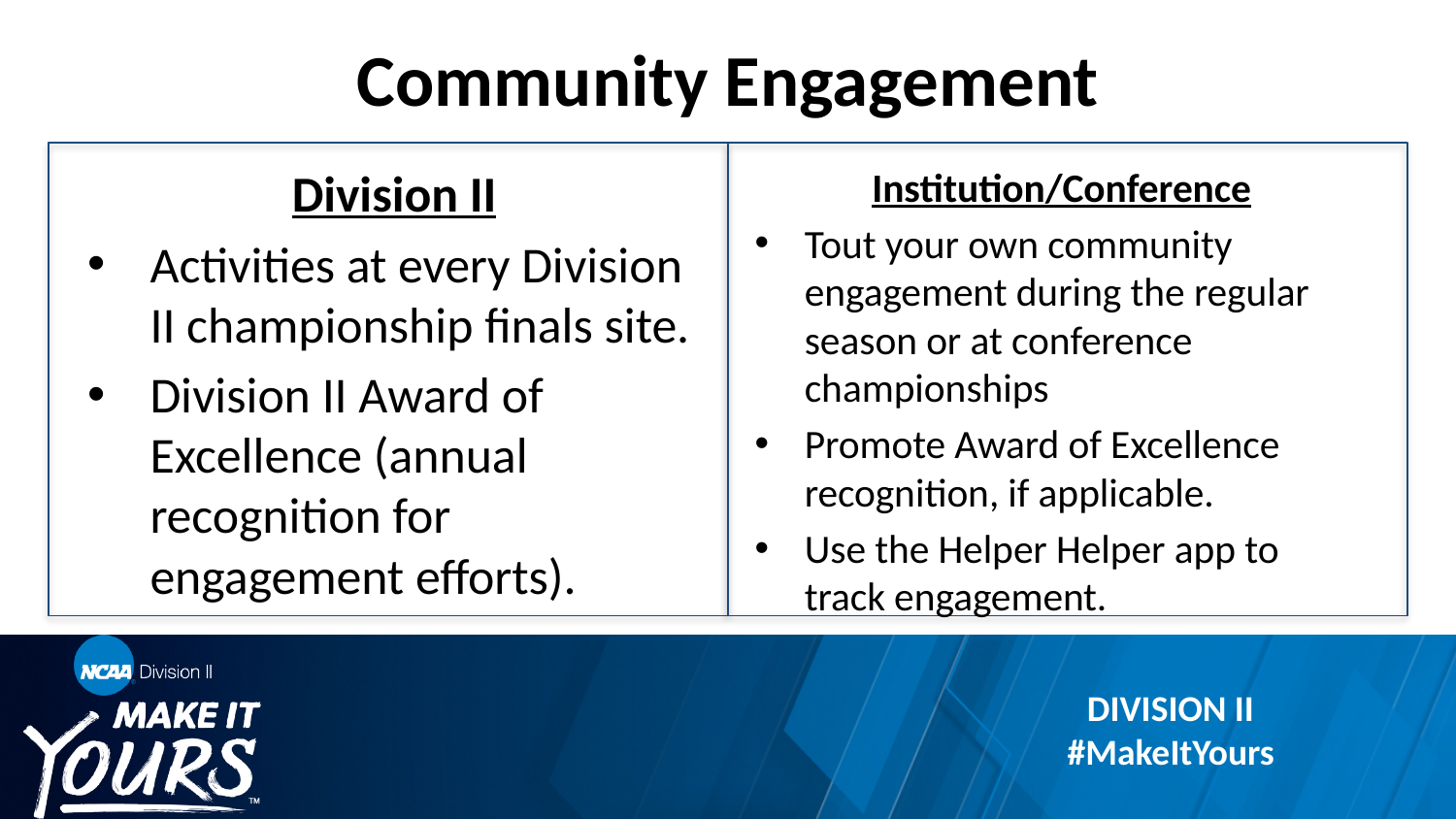

# Community Engagement
Division II
Activities at every Division II championship finals site.
Division II Award of Excellence (annual recognition for engagement efforts).
Institution/Conference
Tout your own community engagement during the regular season or at conference championships
Promote Award of Excellence recognition, if applicable.
Use the Helper Helper app to track engagement.